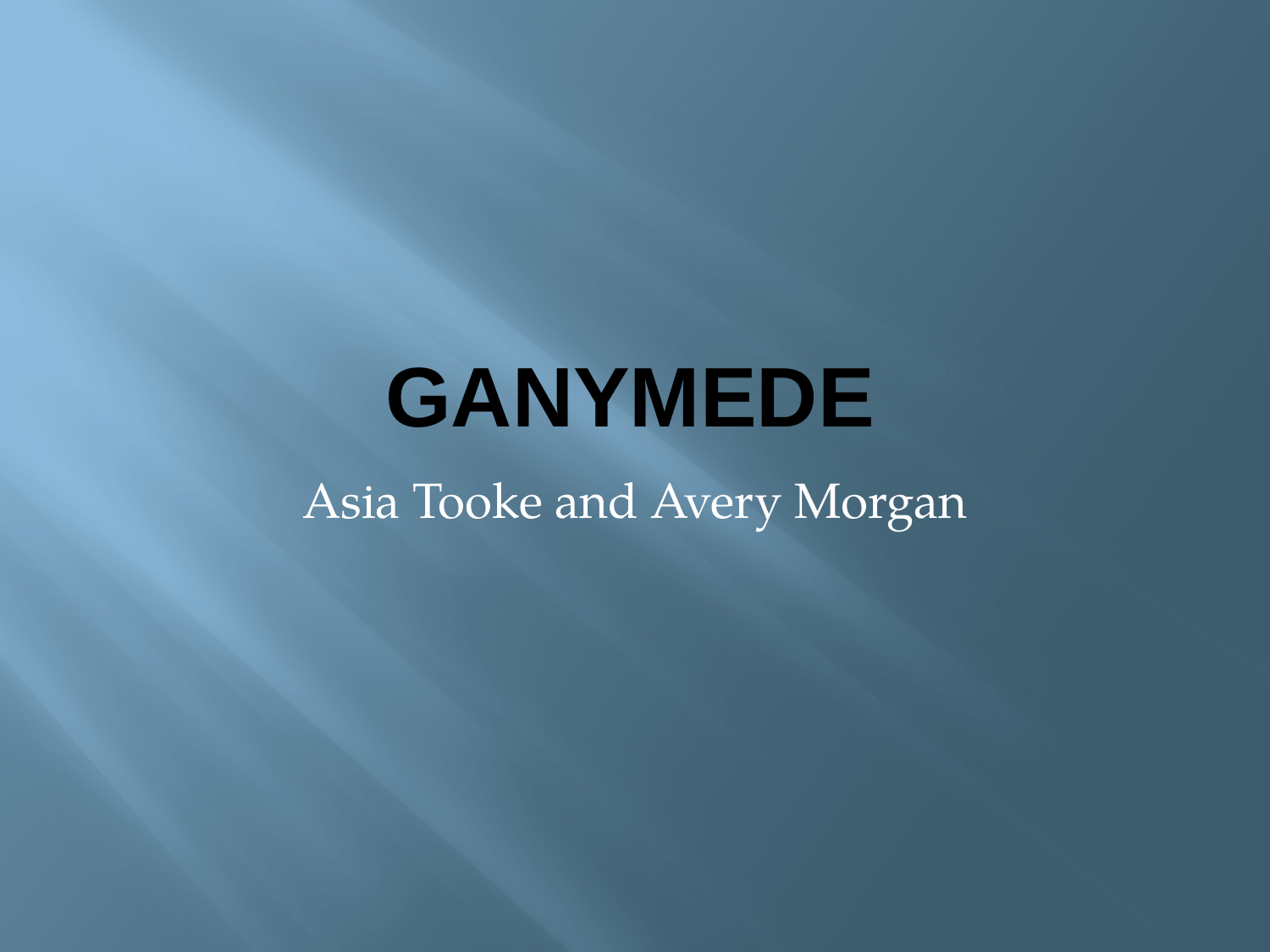

# Ganymede
Asia Tooke and Avery Morgan